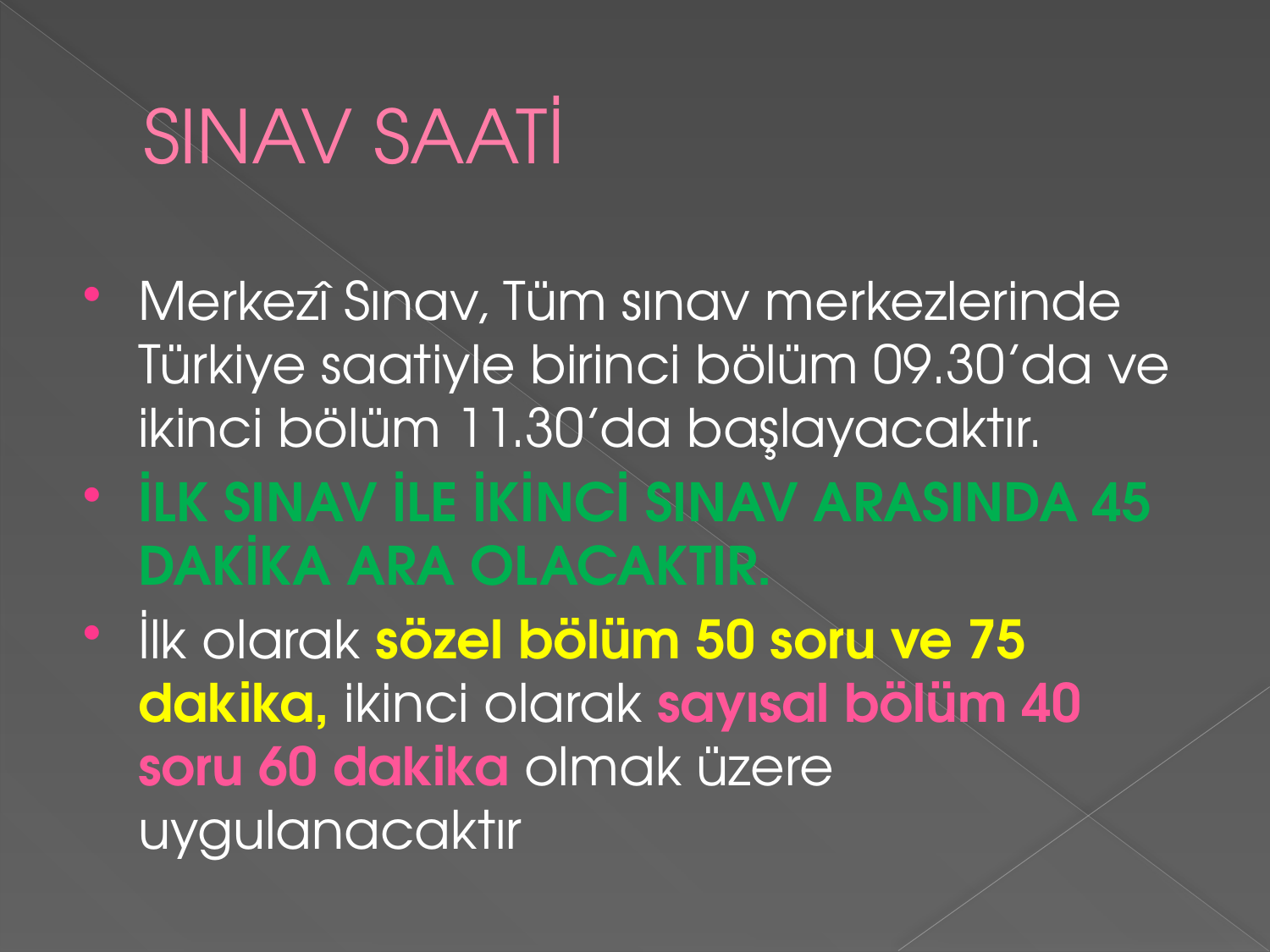

# SINAV SAATİ
Merkezî Sınav, Tüm sınav merkezlerinde Türkiye saatiyle birinci bölüm 09.30’da ve ikinci bölüm 11.30’da başlayacaktır.
İLK SINAV İLE İKİNCİ SINAV ARASINDA 45 DAKİKA ARA OLACAKTIR.
İlk olarak sözel bölüm 50 soru ve 75 dakika, ikinci olarak sayısal bölüm 40 soru 60 dakika olmak üzere uygulanacaktır